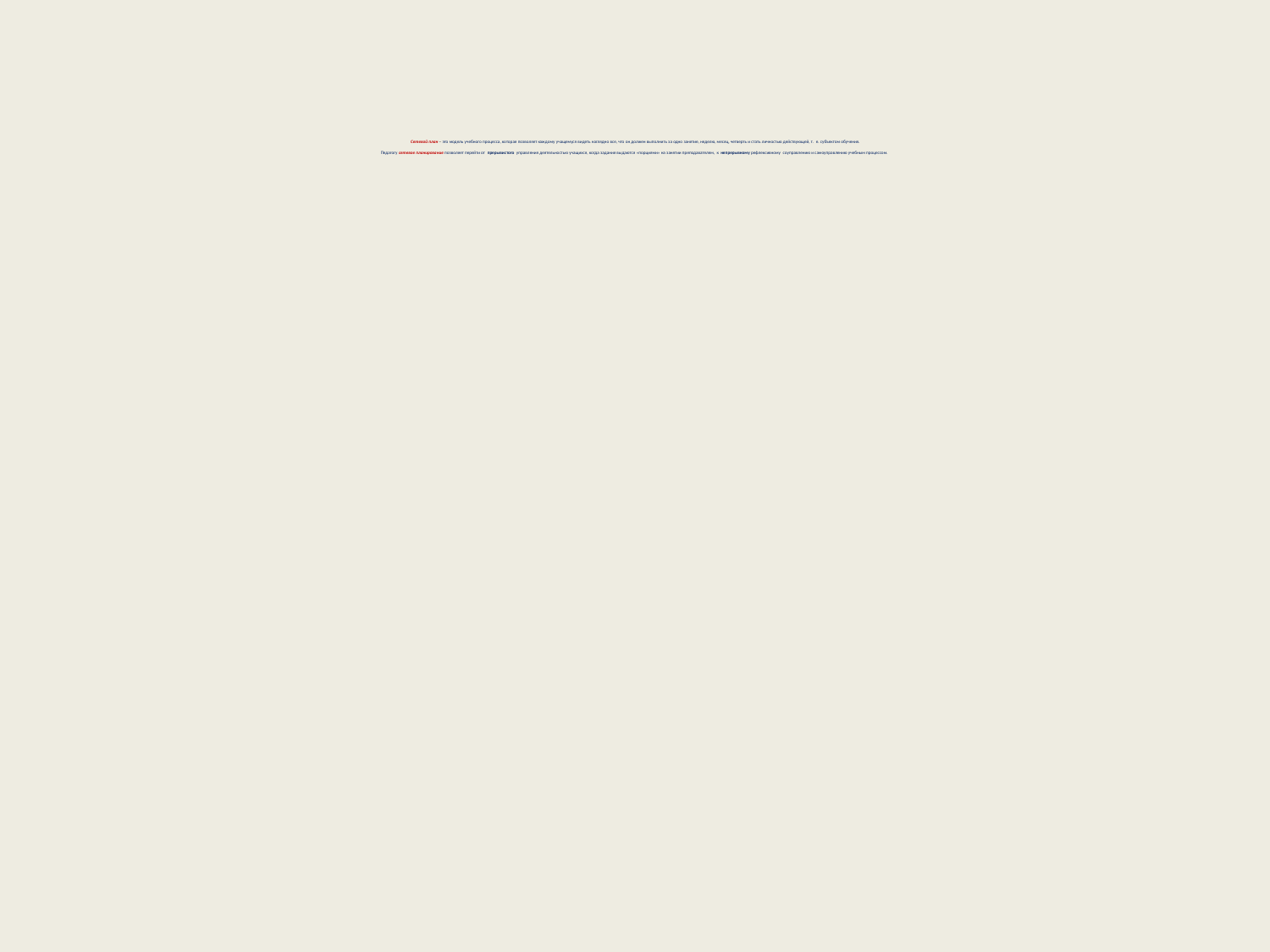

# Сетевой план – это модель учебного процесса, которая позволяет каждому учащемуся видеть наглядно все, что он должен выполнить за одно занятие, неделю, месяц, четверть и стать личностью действующей, т. е. субъектом обучения. Педагогу сетевое планирование позволяет перейти от  прерывистого  управления деятельностью учащихся, когда задания выдаются «порциями» на занятии преподавателем,  к непрерывному рефлексивному  соуправлению и самоуправлению учебным процессом.